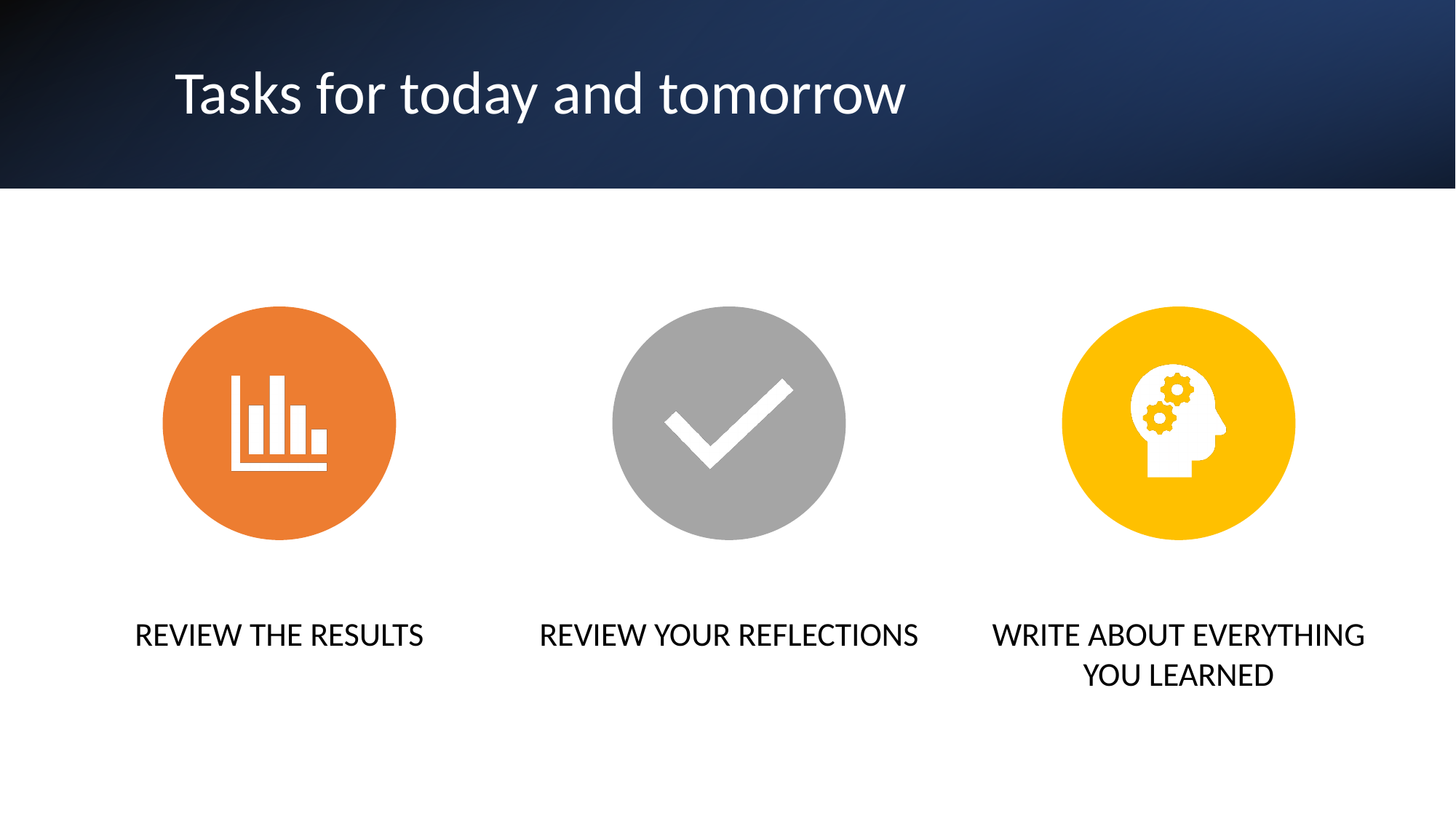

# Tasks for today and tomorrow
Review the Results
Review your reflections
Write about everything you learned